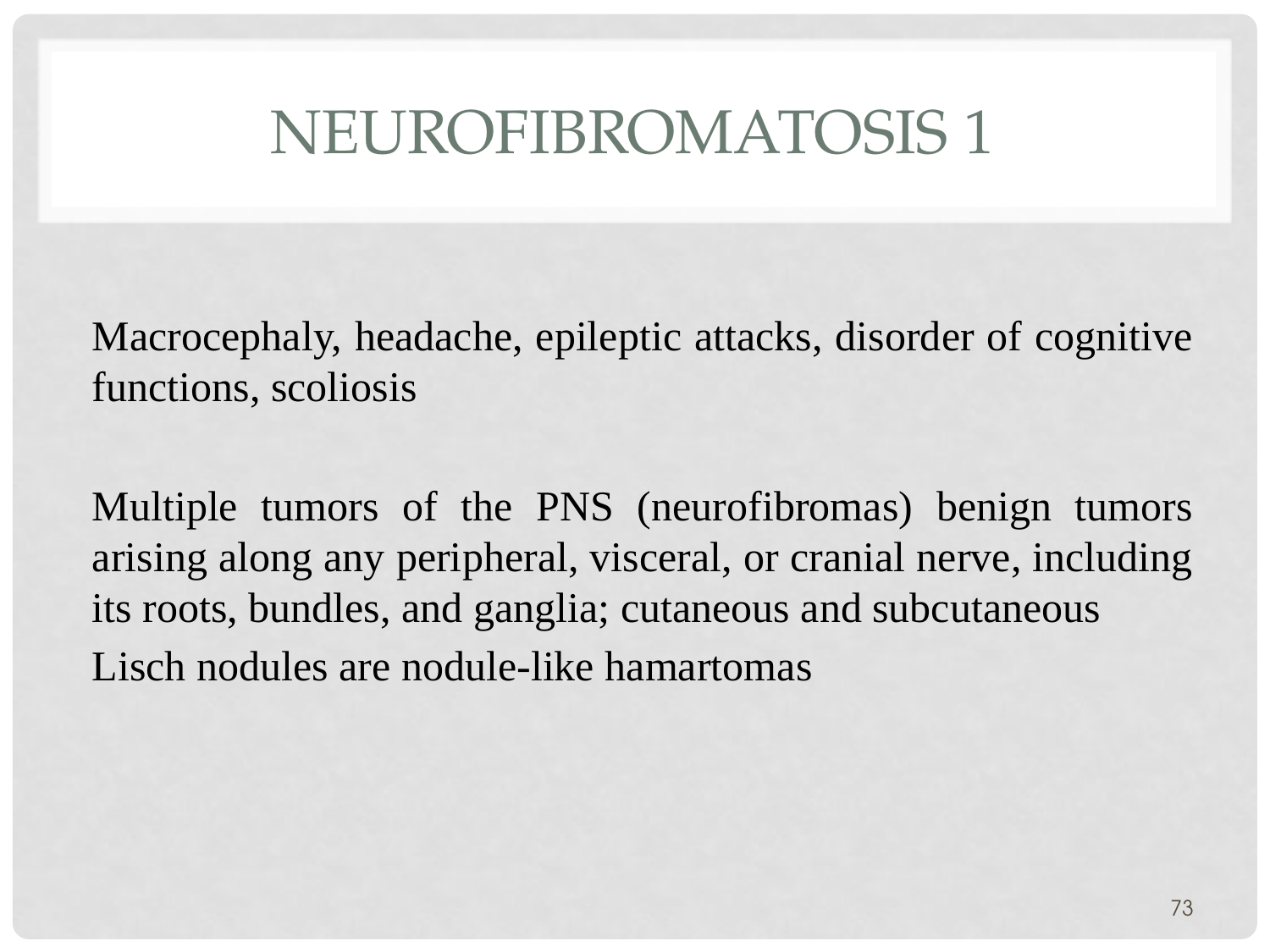

# Neurofibromatosis 1

Macrocephaly, headache, epileptic attacks, disorder of cognitive functions, scoliosis

Multiple tumors of the PNS (neurofibromas) benign tumors arising along any peripheral, visceral, or cranial nerve, including its roots, bundles, and ganglia; cutaneous and subcutaneous
Lisch nodules are nodule-like hamartomas
73